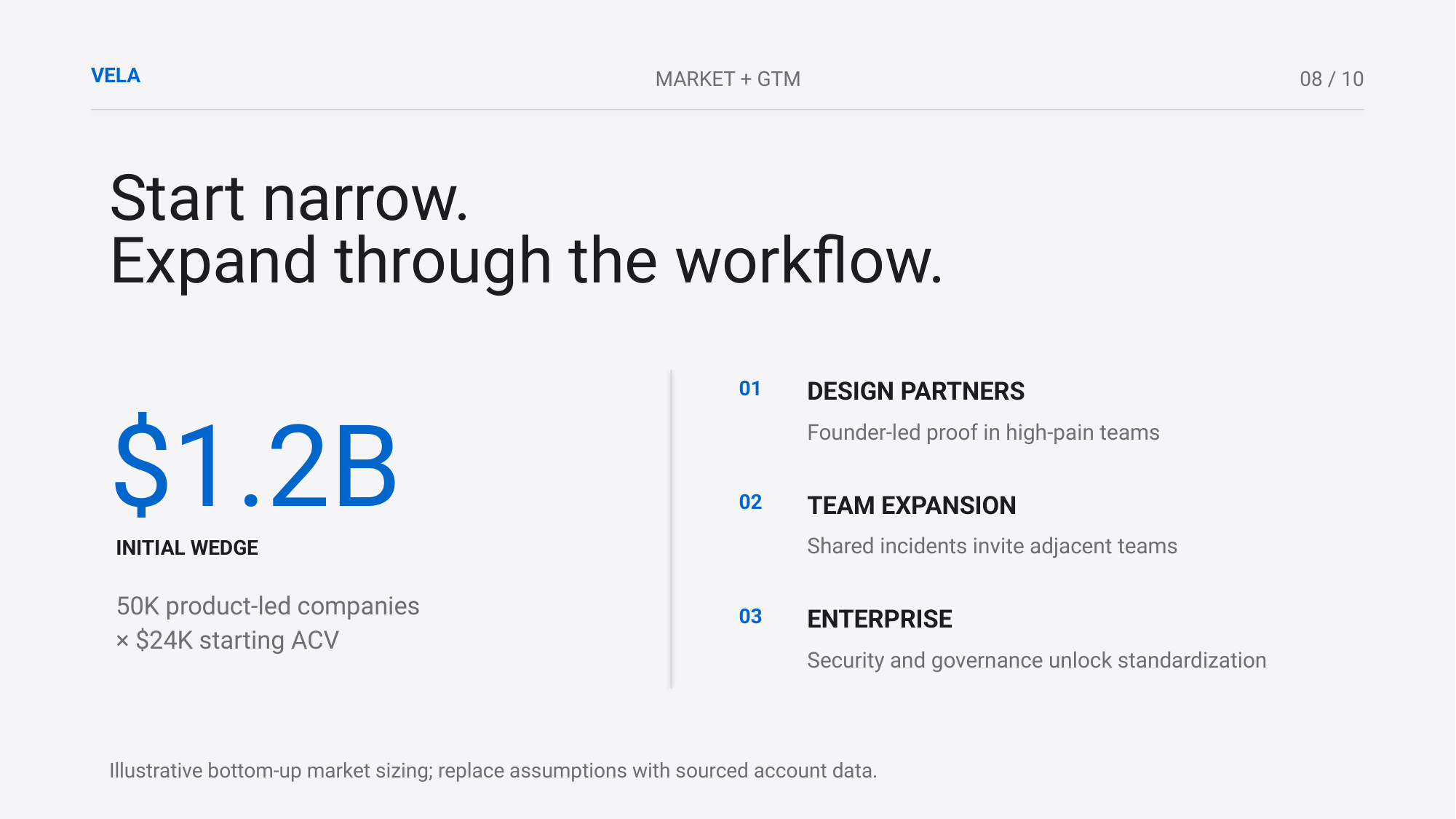

VELA
MARKET + GTM
08 / 10

Start narrow.
Expand through the workflow.

01
DESIGN PARTNERS
$1.2B
Founder-led proof in high-pain teams
02
TEAM EXPANSION
Shared incidents invite adjacent teams
INITIAL WEDGE
50K product-led companies
× $24K starting ACV
03
ENTERPRISE
Security and governance unlock standardization
Illustrative bottom-up market sizing; replace assumptions with sourced account data.